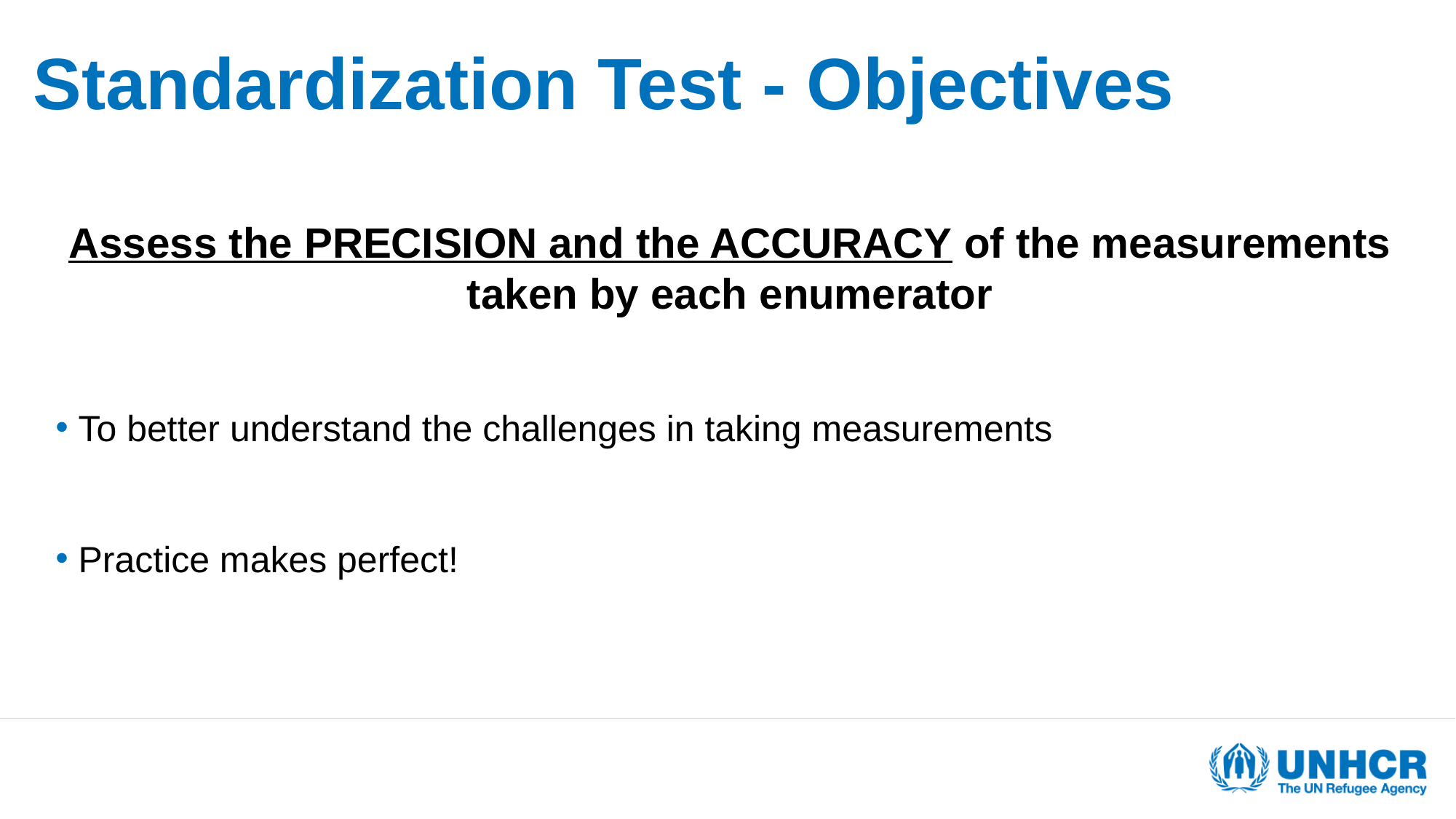

# Standardization Test - Objectives
Assess the PRECISION and the ACCURACY of the measurements taken by each enumerator

 To better understand the challenges in taking measurements

 Practice makes perfect!